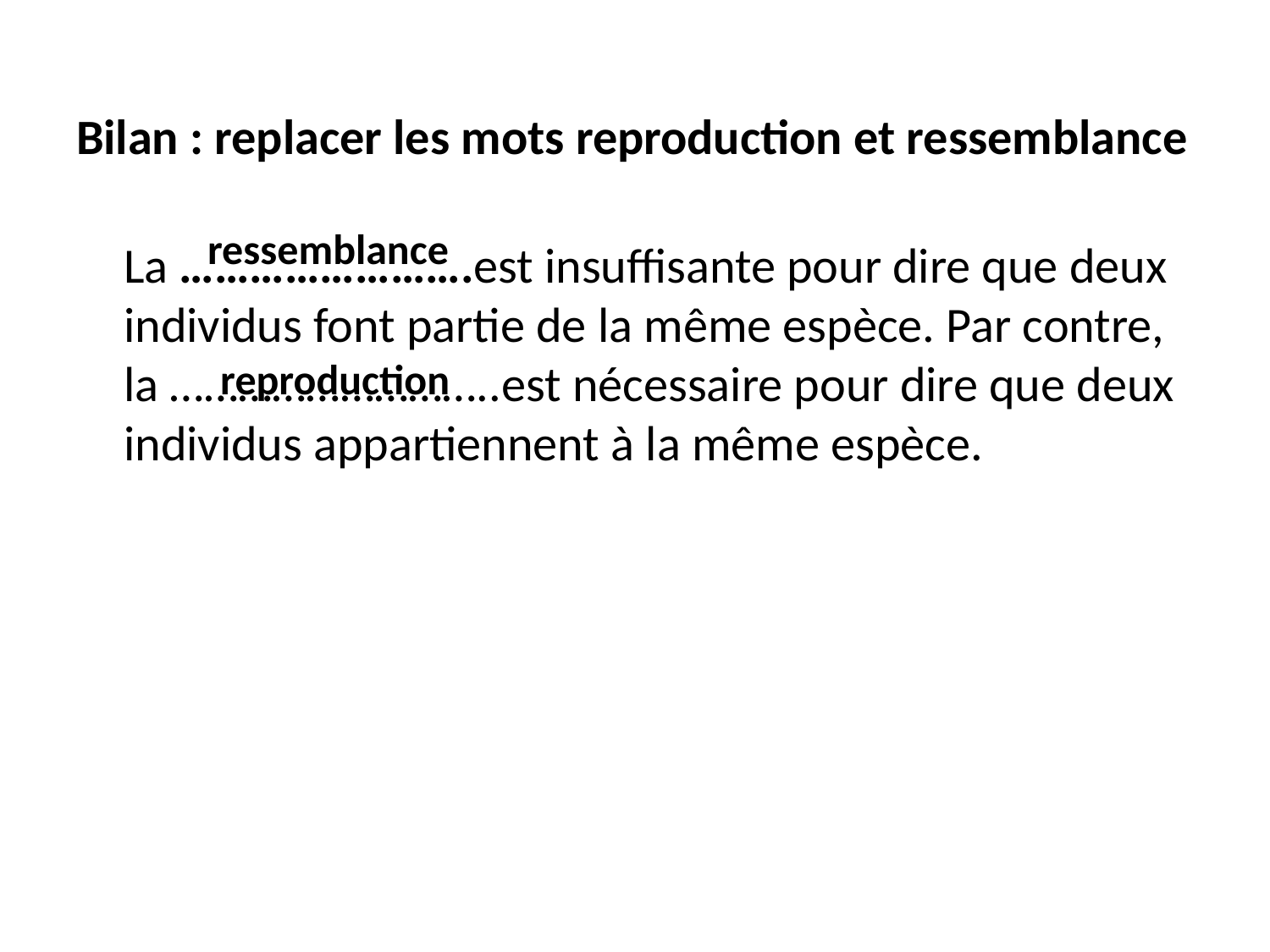

Bilan : replacer les mots reproduction et ressemblance
La …………………….est insuffisante pour dire que deux individus font partie de la même espèce. Par contre, la ………………………..est nécessaire pour dire que deux individus appartiennent à la même espèce.
ressemblance
 reproduction